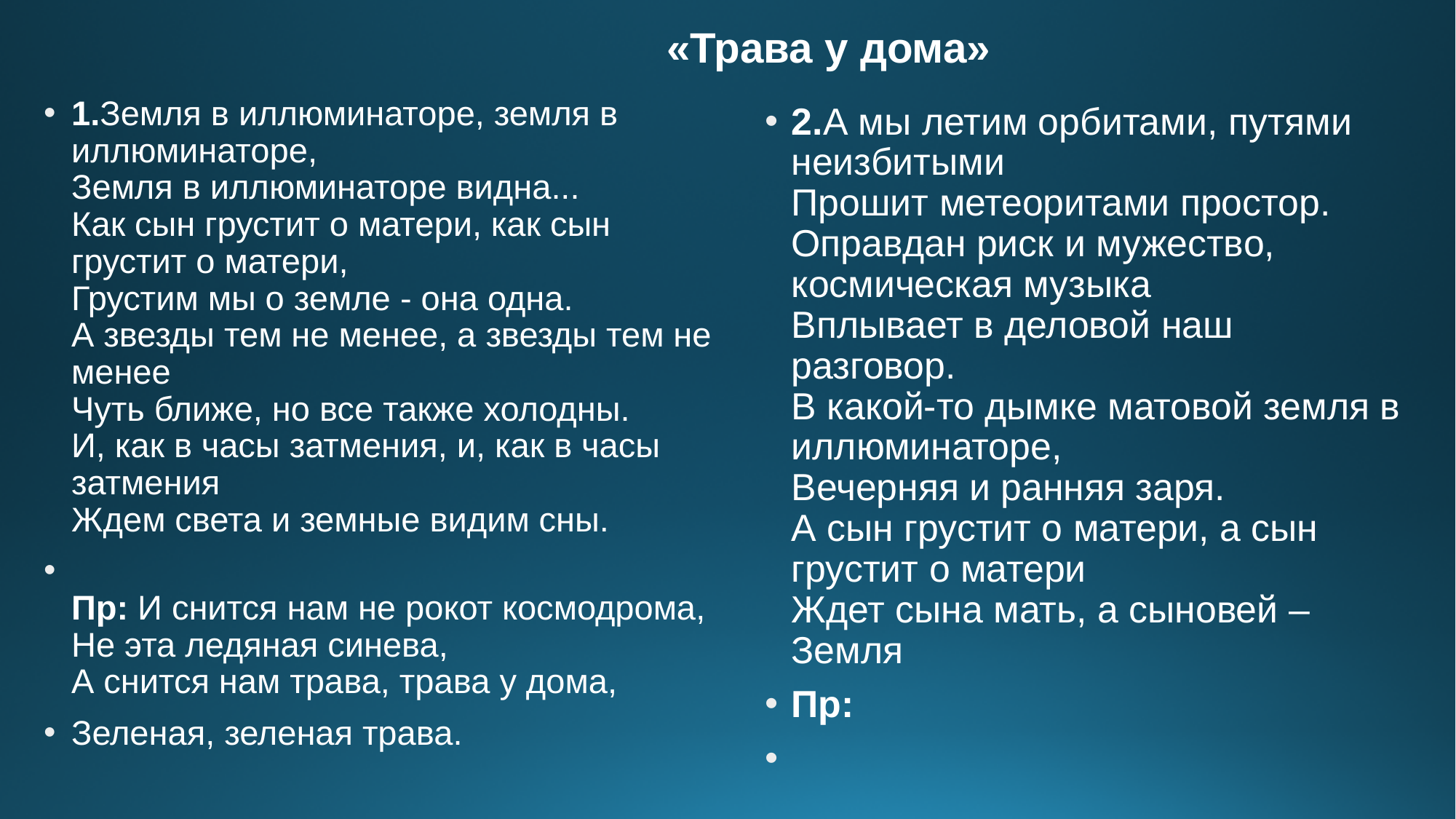

# «Трава у дома»
1.Земля в иллюминаторе, земля в иллюминаторе,
Земля в иллюминаторе видна...
Как сын грустит о матери, как сын грустит о матери,
Грустим мы о земле - она одна.
А звезды тем не менее, а звезды тем не менее
Чуть ближе, но все также холодны.
И, как в часы затмения, и, как в часы затмения
Ждем света и земные видим сны.
Пр: И снится нам не рокот космодрома,
Не эта ледяная синева,
А снится нам трава, трава у дома,
Зеленая, зеленая трава.
2.А мы летим орбитами, путями неизбитыми
Прошит метеоритами простор.
Оправдан риск и мужество, космическая музыка
Вплывает в деловой наш разговор.
В какой-то дымке матовой земля в иллюминаторе,
Вечерняя и ранняя заря.
А сын грустит о матери, а сын грустит о матери
Ждет сына мать, а сыновей – Земля
Пр: